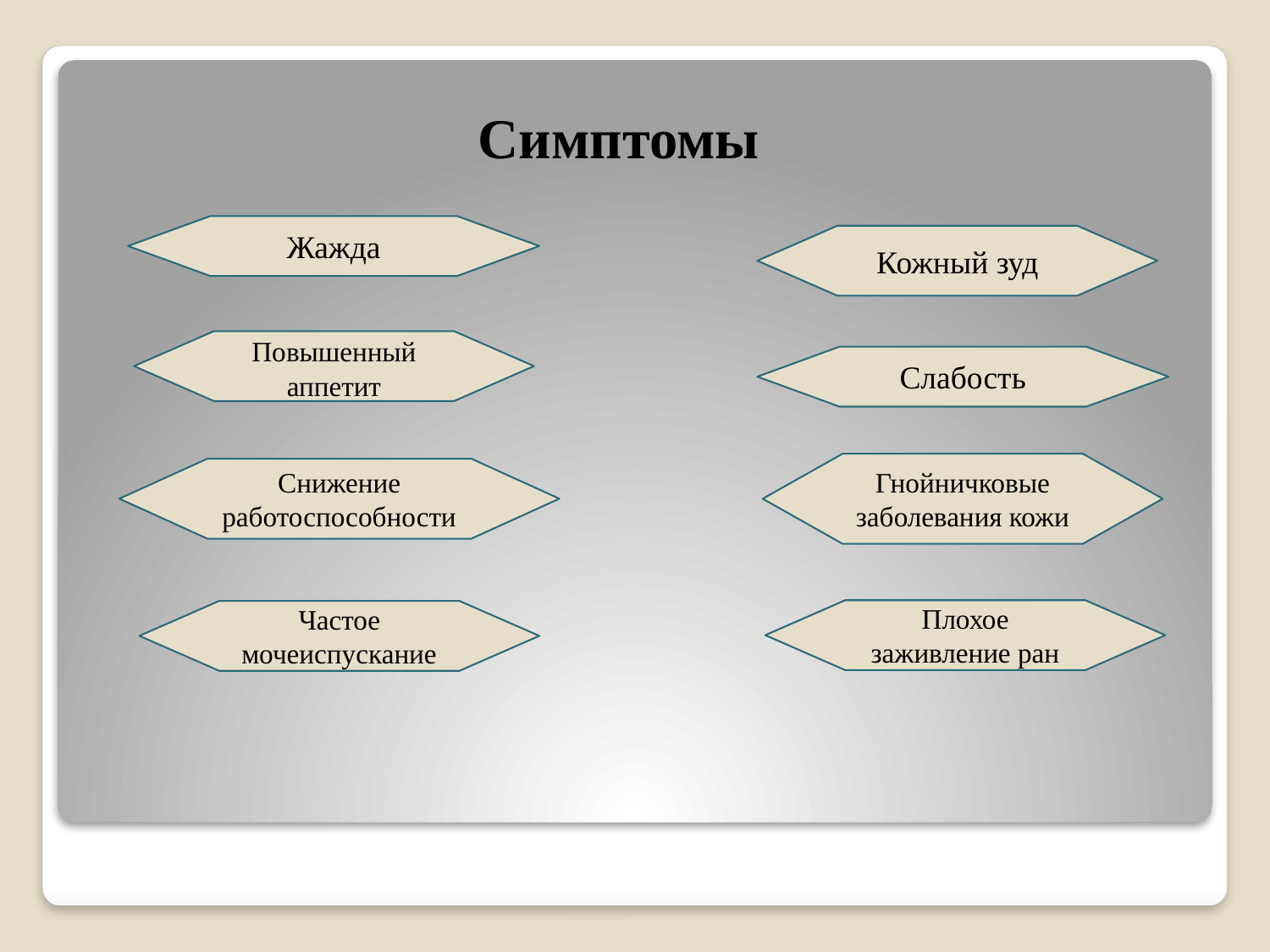

Симптомы
Жажда
Кожный зуд
Повышенный аппетит
Слабость
Гнойничковые заболевания кожи
Снижение работоспособности
Плохое заживление ран
Частое мочеиспускание